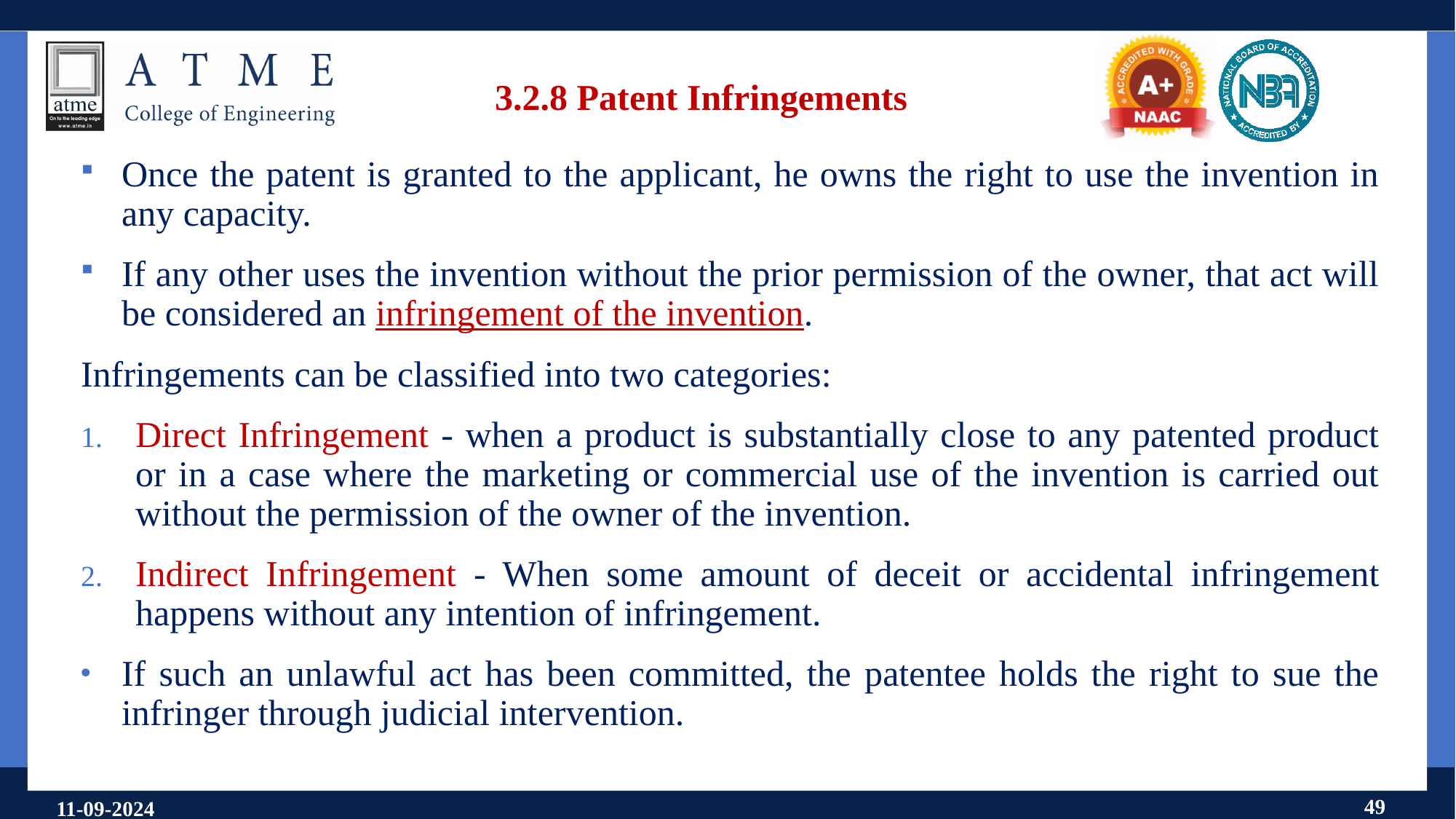

# 3.2.8 Patent Infringements
Once the patent is granted to the applicant, he owns the right to use the invention in any capacity.
If any other uses the invention without the prior permission of the owner, that act will be considered an infringement of the invention.
Infringements can be classified into two categories:
Direct Infringement - when a product is substantially close to any patented product or in a case where the marketing or commercial use of the invention is carried out without the permission of the owner of the invention.
Indirect Infringement - When some amount of deceit or accidental infringement happens without any intention of infringement.
If such an unlawful act has been committed, the patentee holds the right to sue the infringer through judicial intervention.
49
11-09-2024